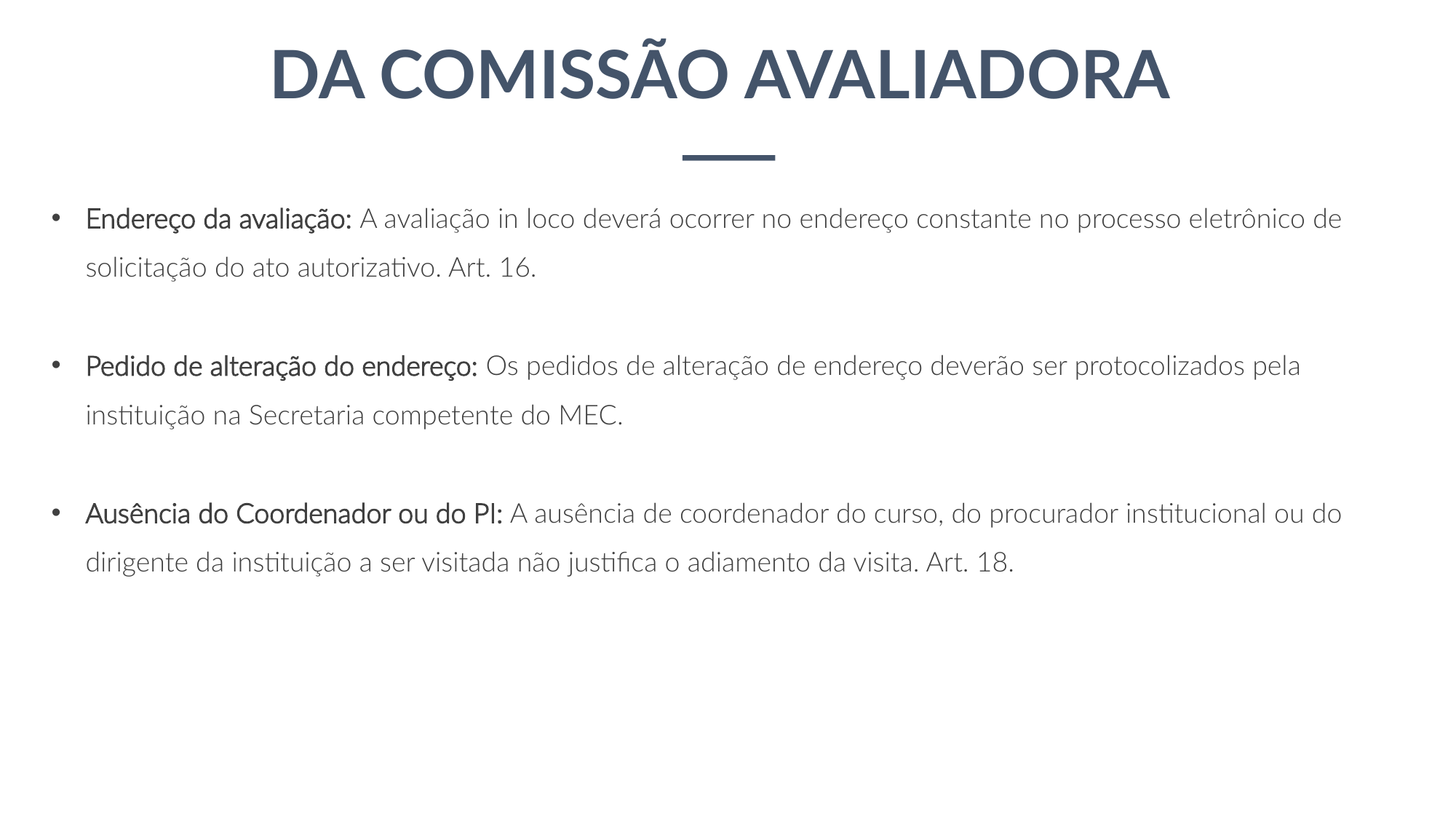

DA COMISSÃO AVALIADORA

Endereço da avaliação: A avaliação in loco deverá ocorrer no endereço constante no processo eletrônico de solicitação do ato autorizativo. Art. 16.

Pedido de alteração do endereço: Os pedidos de alteração de endereço deverão ser protocolizados pela instituição na Secretaria competente do MEC.

Ausência do Coordenador ou do PI: A ausência de coordenador do curso, do procurador institucional ou do dirigente da instituição a ser visitada não justifica o adiamento da visita. Art. 18.